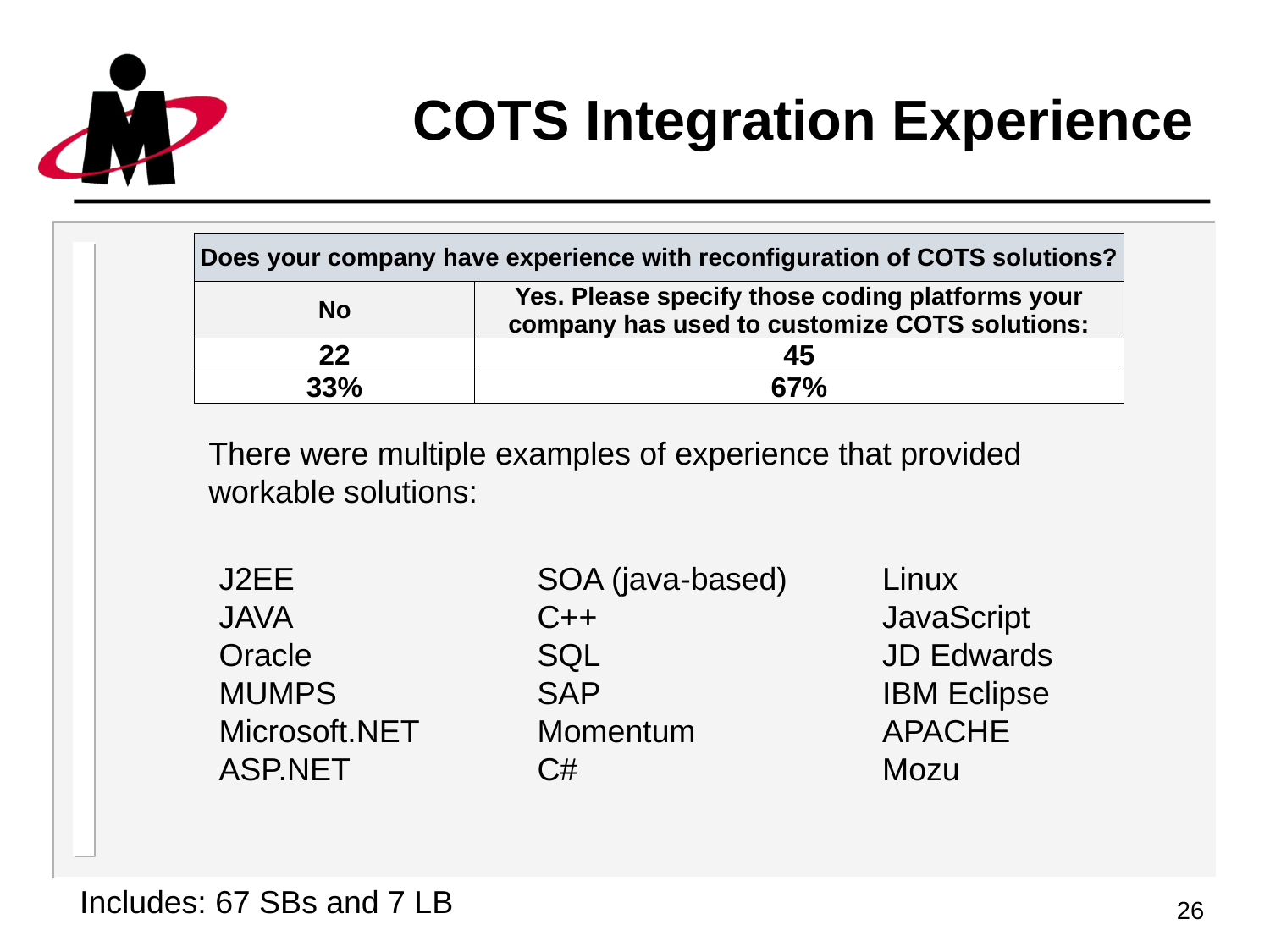

# COTS Integration Experience
| Does your company have experience with reconfiguration of COTS solutions? |  |
| --- | --- |
| No | Yes. Please specify those coding platforms your company has used to customize COTS solutions: |
| 22 | 45 |
| 33% | 67% |
There were multiple examples of experience that provided workable solutions:
J2EE
JAVA
Oracle
MUMPS
Microsoft.NET
ASP.NET
SOA (java-based)
C++
SQL
SAP
Momentum
C#
Linux
JavaScript
JD Edwards
IBM Eclipse
APACHE
Mozu
Includes: 67 SBs and 7 LB
26